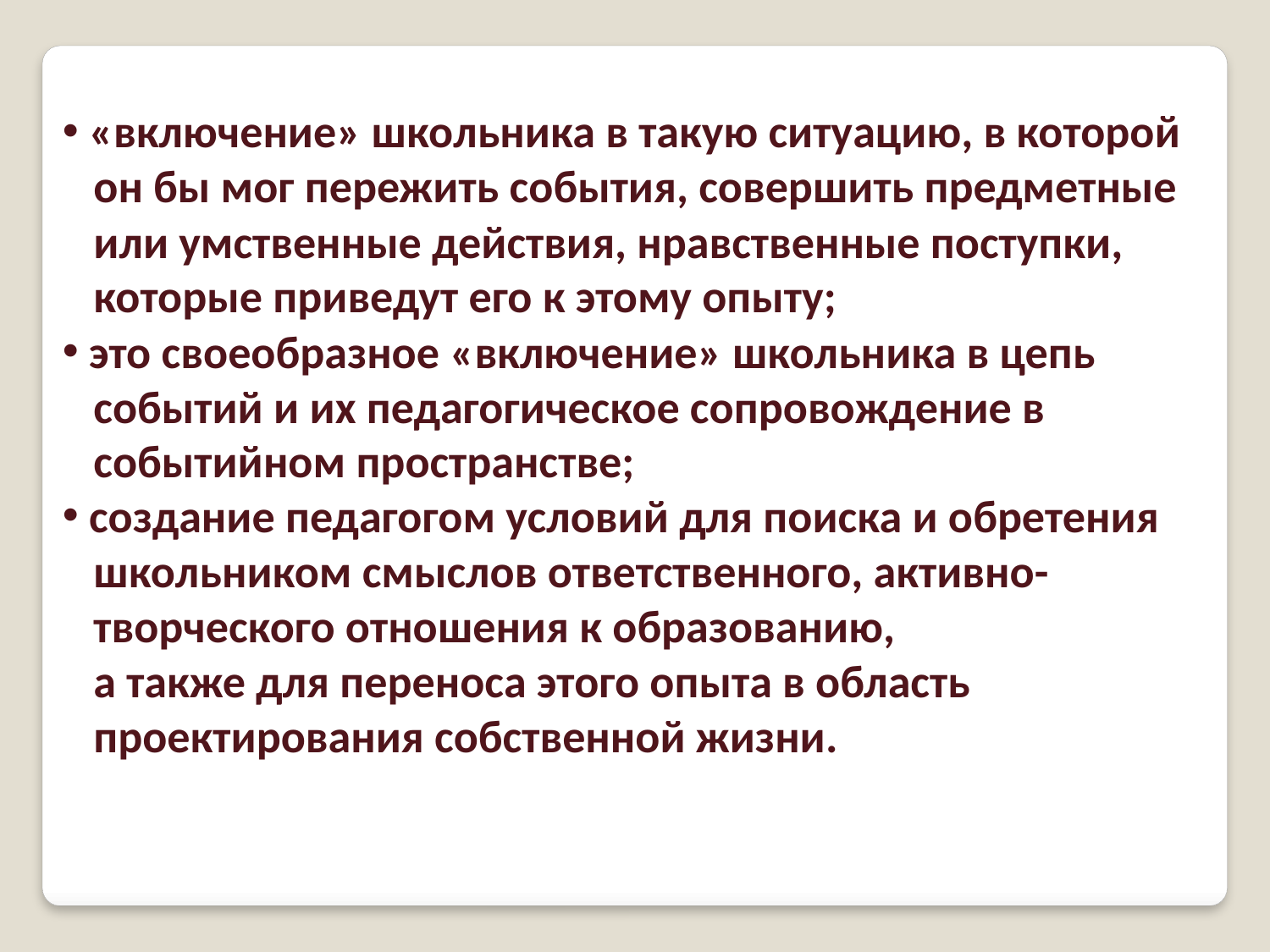

«включение» школьника в такую ситуацию, в которой
   он бы мог пережить события, совершить предметные
   или умственные действия, нравственные поступки,
   которые приведут его к этому опыту;
 это своеобразное «включение» школьника в цепь
   событий и их педагогическое сопровождение в
   событийном пространстве;
 создание педагогом условий для поиска и обретения
   школьником смыслов ответственного, активно-
   творческого отношения к образованию,
   а также для переноса этого опыта в область
   проектирования собственной жизни.